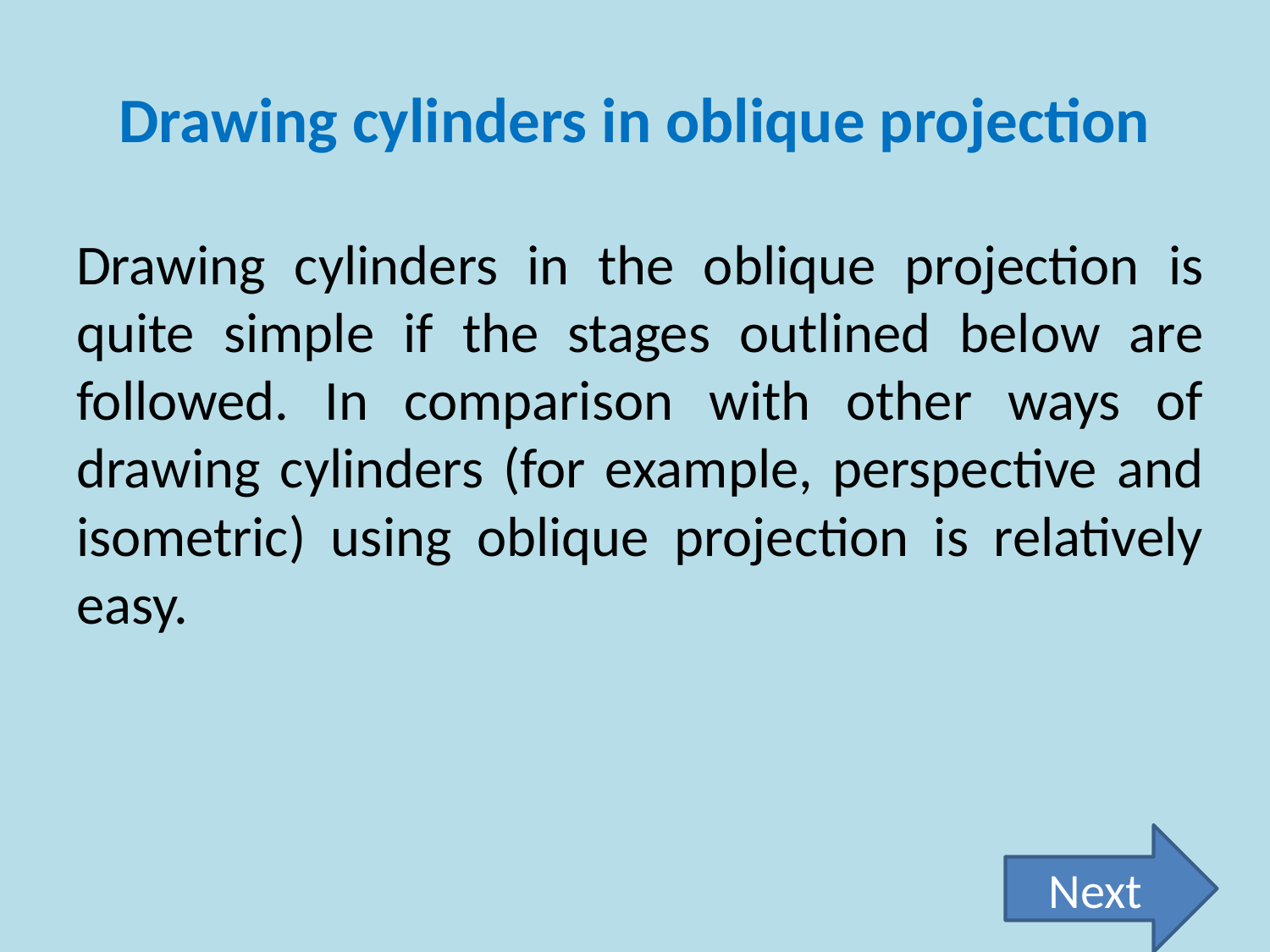

# Drawing cylinders in oblique projection
Drawing cylinders in the oblique projection is quite simple if the stages outlined below are followed. In comparison with other ways of drawing cylinders (for example, perspective and isometric) using oblique projection is relatively easy.
Next